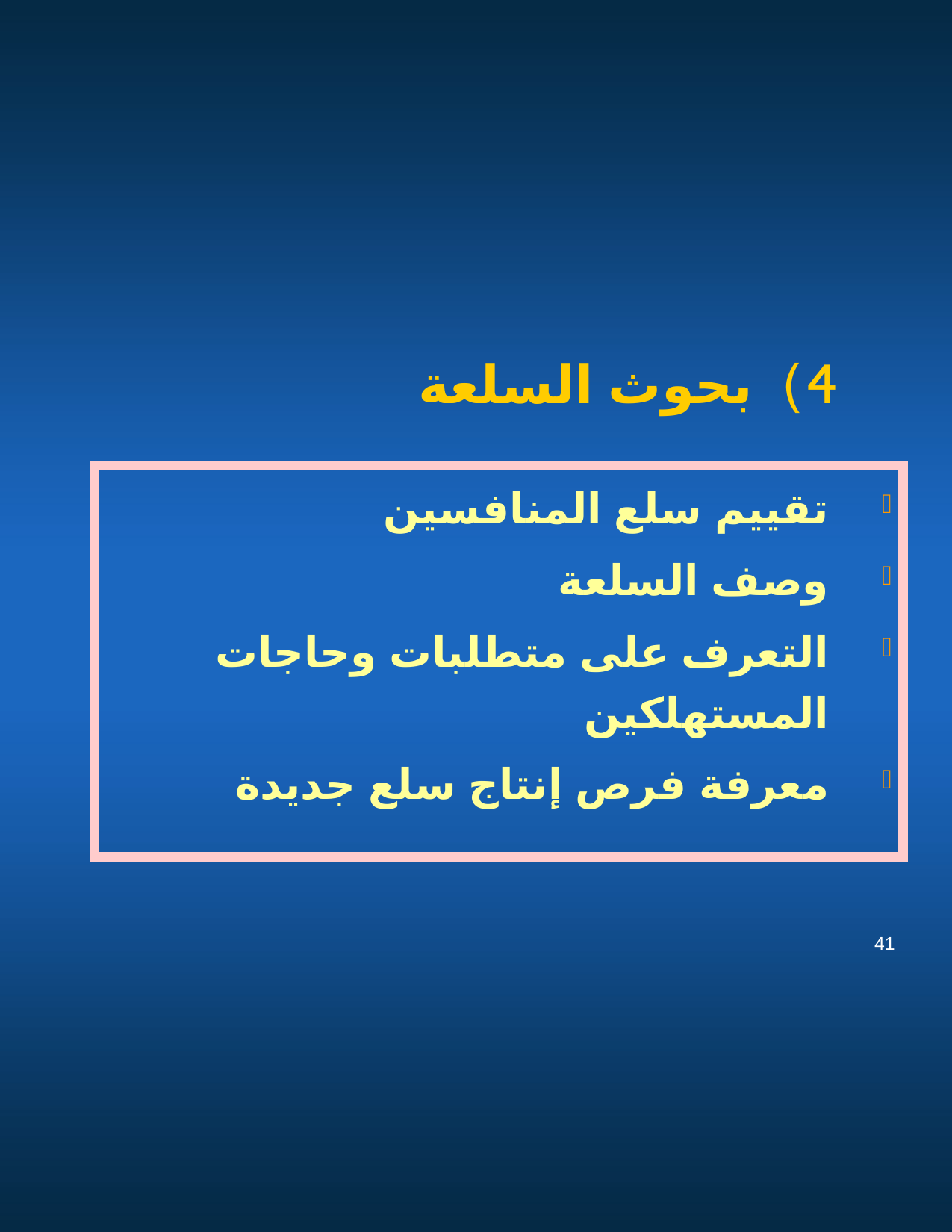

4)  بحوث السلعة
تقييم سلع المنافسين
وصف السلعة
التعرف على متطلبات وحاجات المستهلكين
معرفة فرص إنتاج سلع جديدة
41